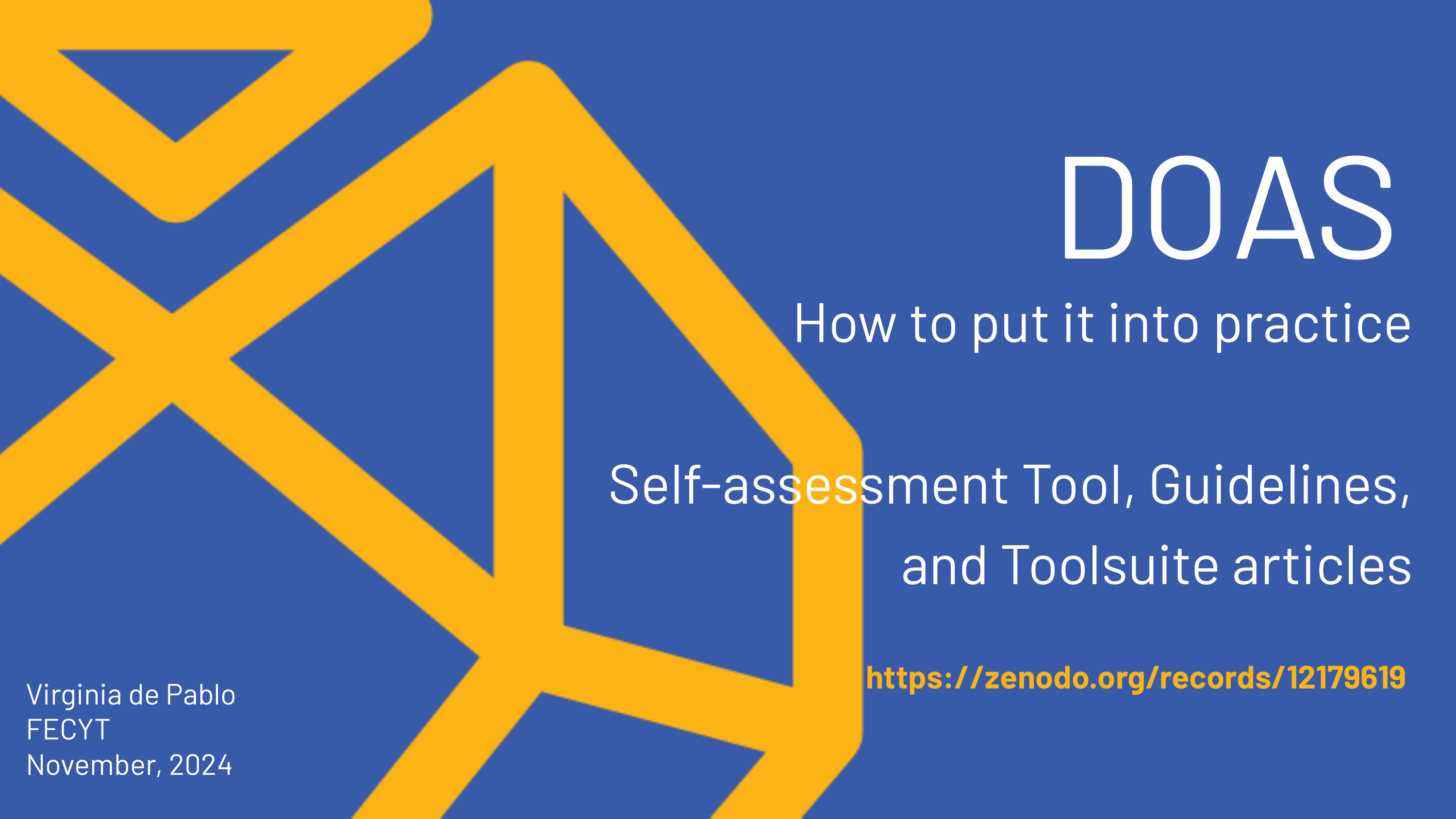

DOAS
How to put it into practice

Self-assessment Tool, Guidelines, and Toolsuite articles

https://zenodo.org/records/12179619
Virginia de Pablo
FECYT
November, 2024